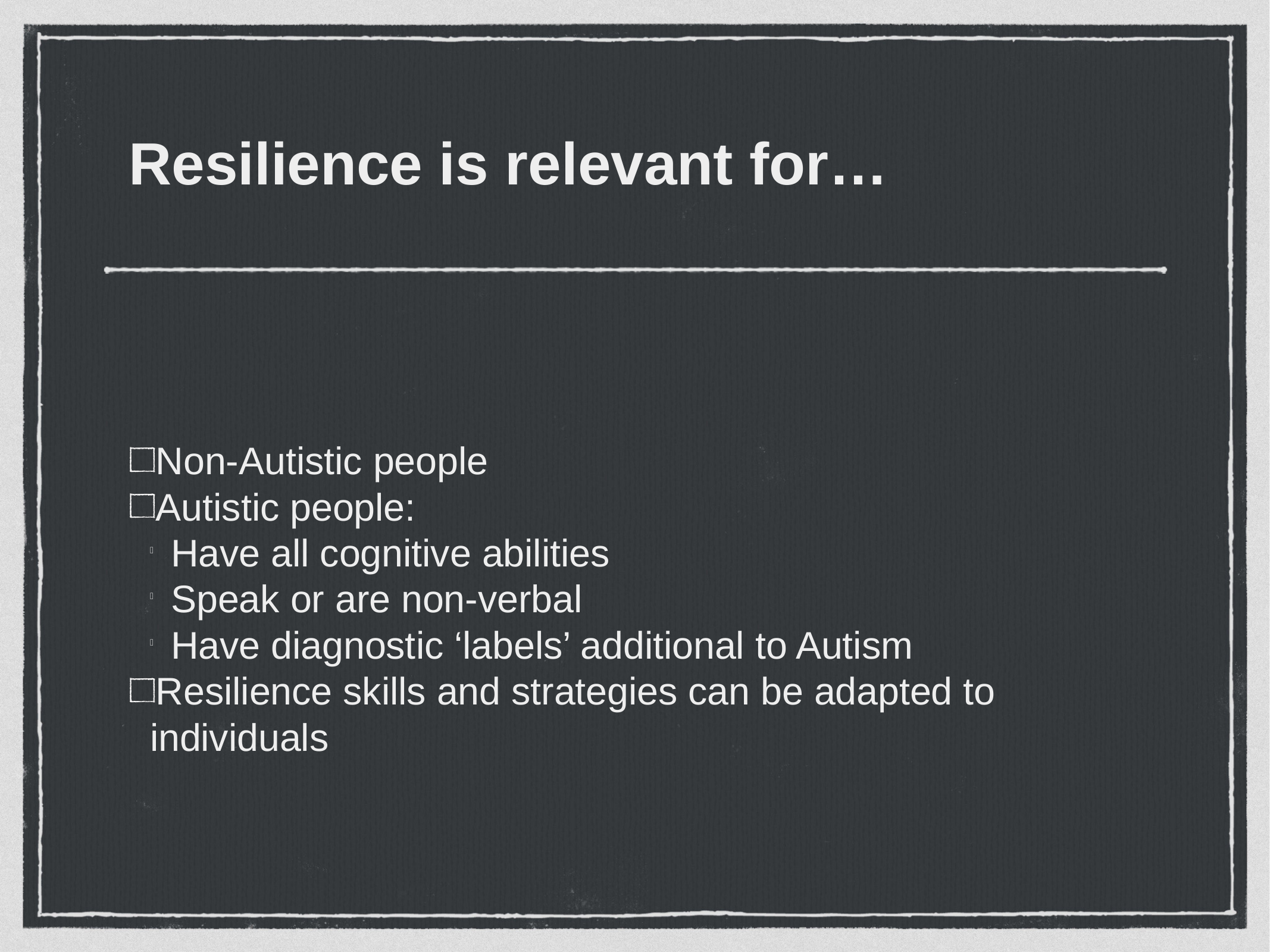

Resilience is relevant for…
Non-Autistic people
Autistic people:
Have all cognitive abilities
Speak or are non-verbal
Have diagnostic ‘labels’ additional to Autism
Resilience skills and strategies can be adapted to individuals